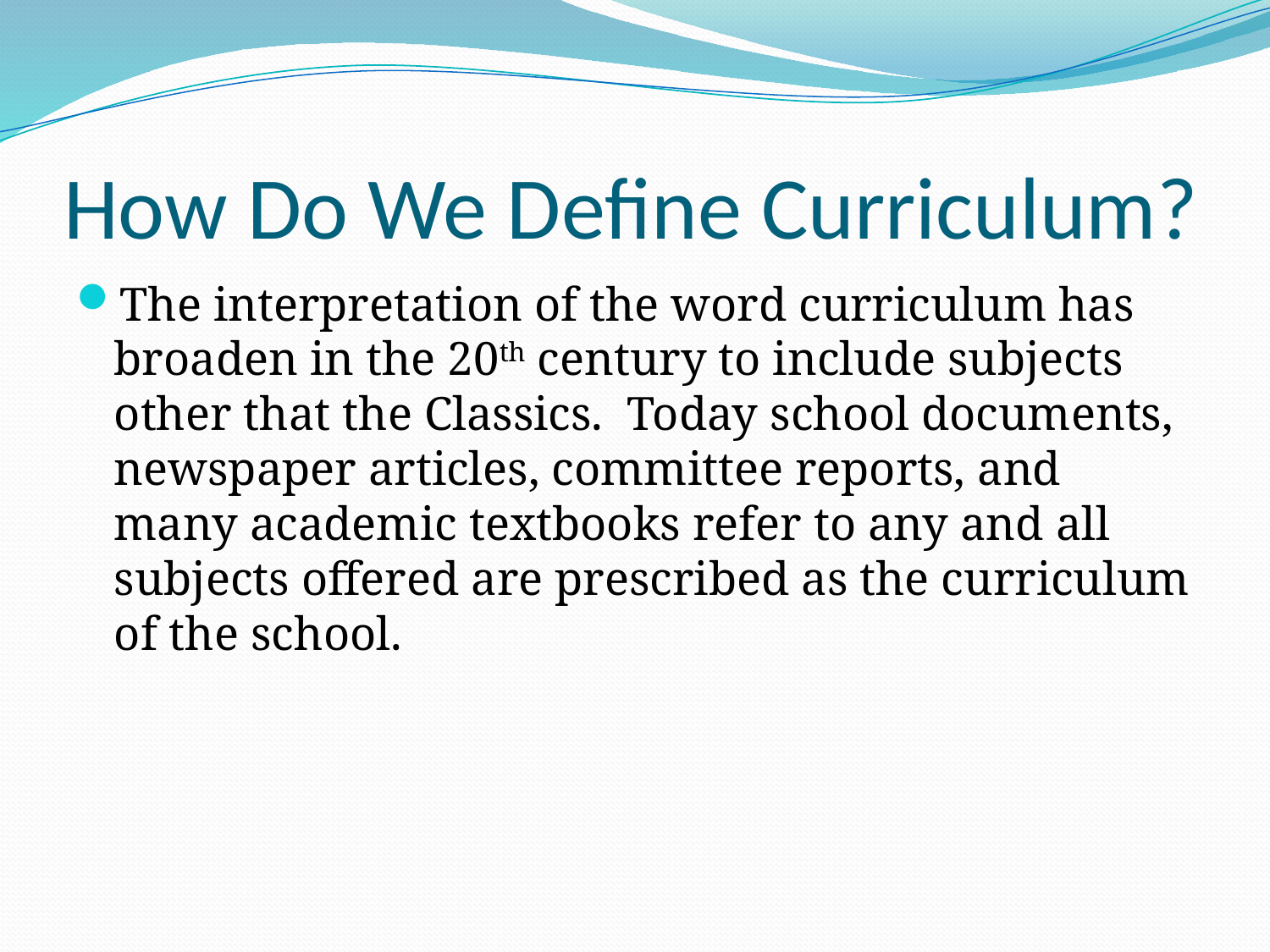

# How Do We Define Curriculum?
The interpretation of the word curriculum has broaden in the 20th century to include subjects other that the Classics.  Today school documents, newspaper articles, committee reports, and many academic textbooks refer to any and all subjects offered are prescribed as the curriculum of the school.